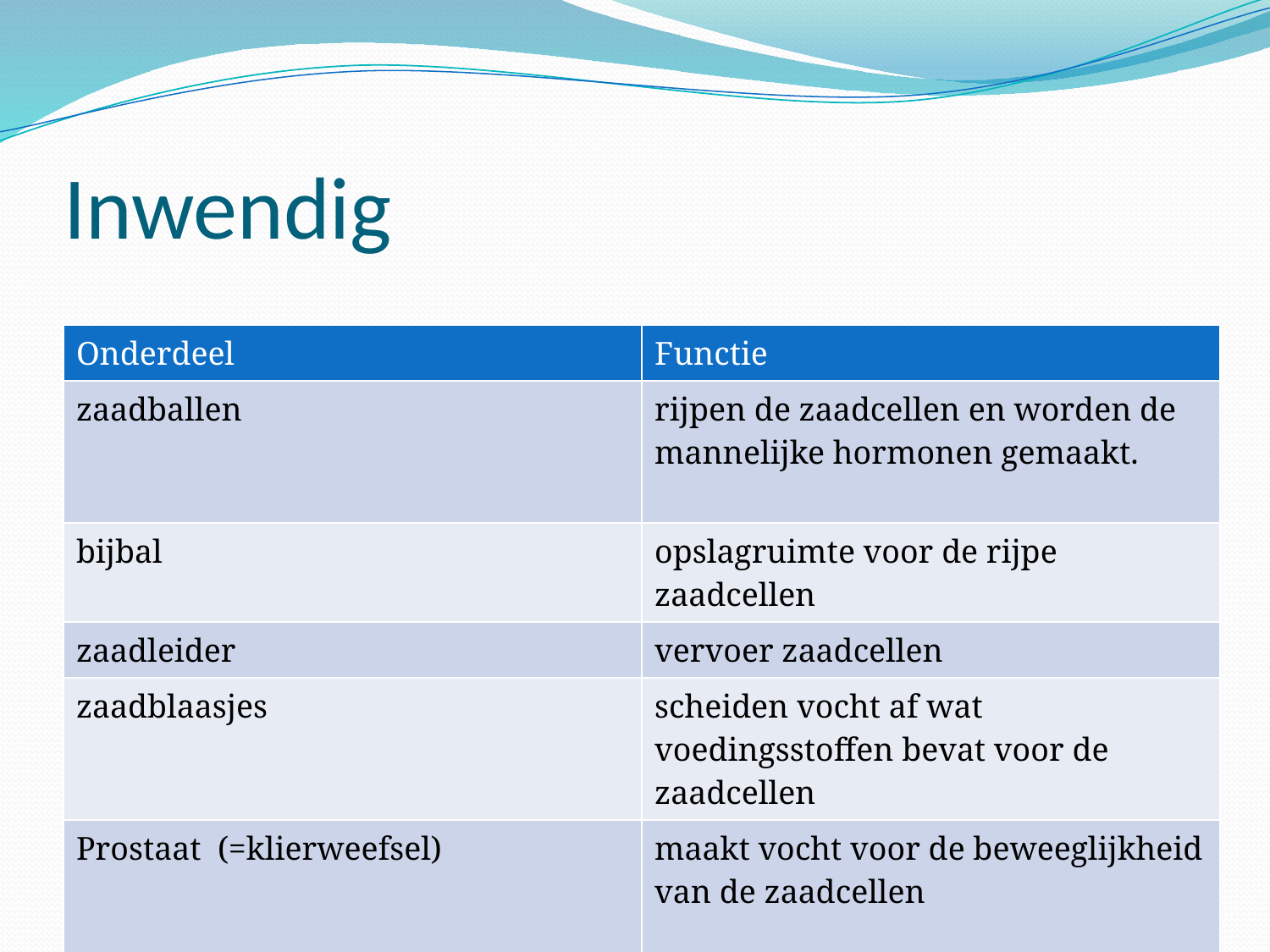

# Inwendig

| Onderdeel | Functie |
| --- | --- |
| zaadballen | rijpen de zaadcellen en worden de mannelijke hormonen gemaakt. |
| bijbal | opslagruimte voor de rijpe zaadcellen |
| zaadleider | vervoer zaadcellen |
| zaadblaasjes | scheiden vocht af wat voedingsstoffen bevat voor de zaadcellen |
| Prostaat (=klierweefsel) | maakt vocht voor de beweeglijkheid van de zaadcellen |